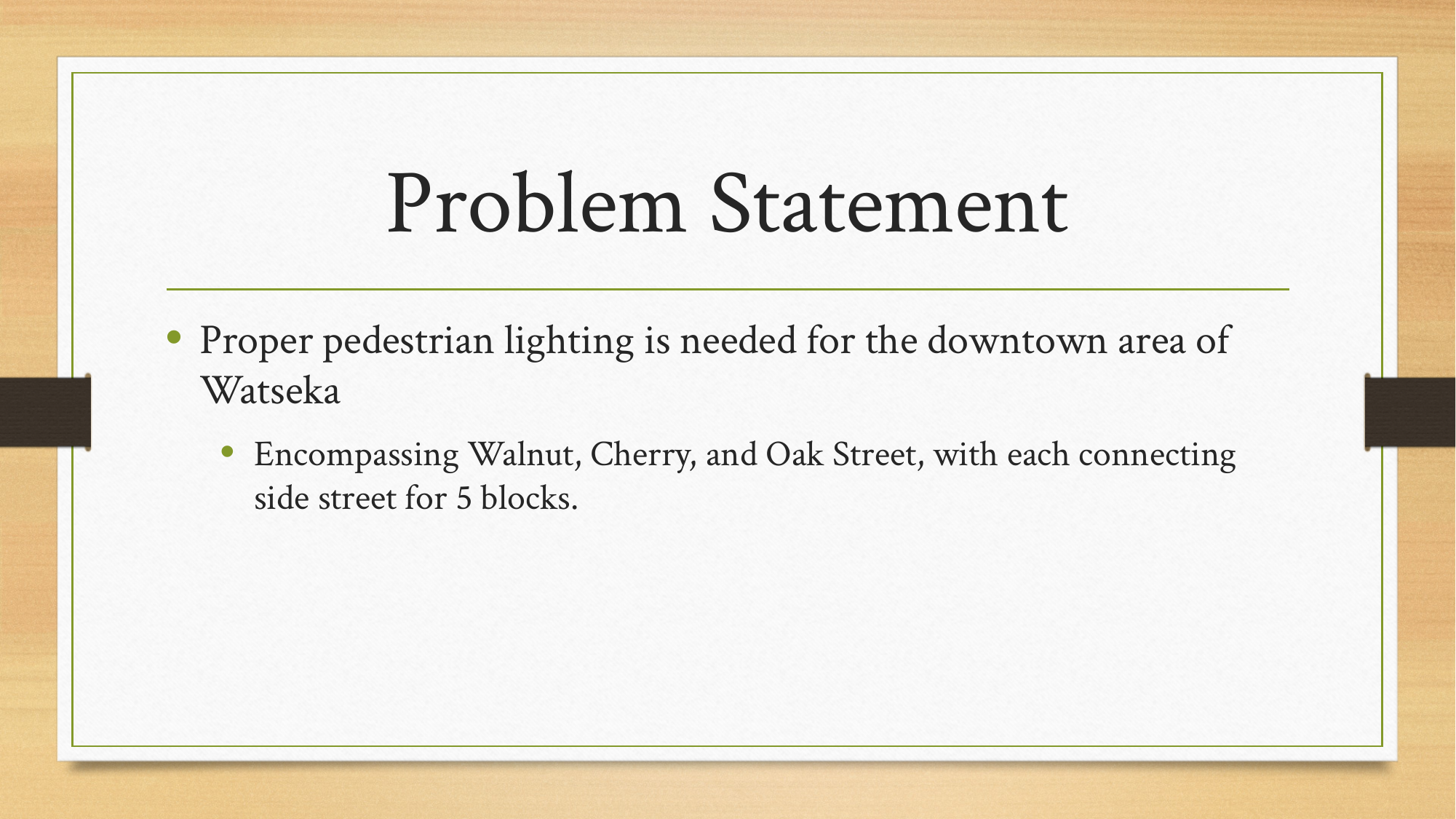

# Problem Statement
Proper pedestrian lighting is needed for the downtown area of Watseka
Encompassing Walnut, Cherry, and Oak Street, with each connecting side street for 5 blocks.